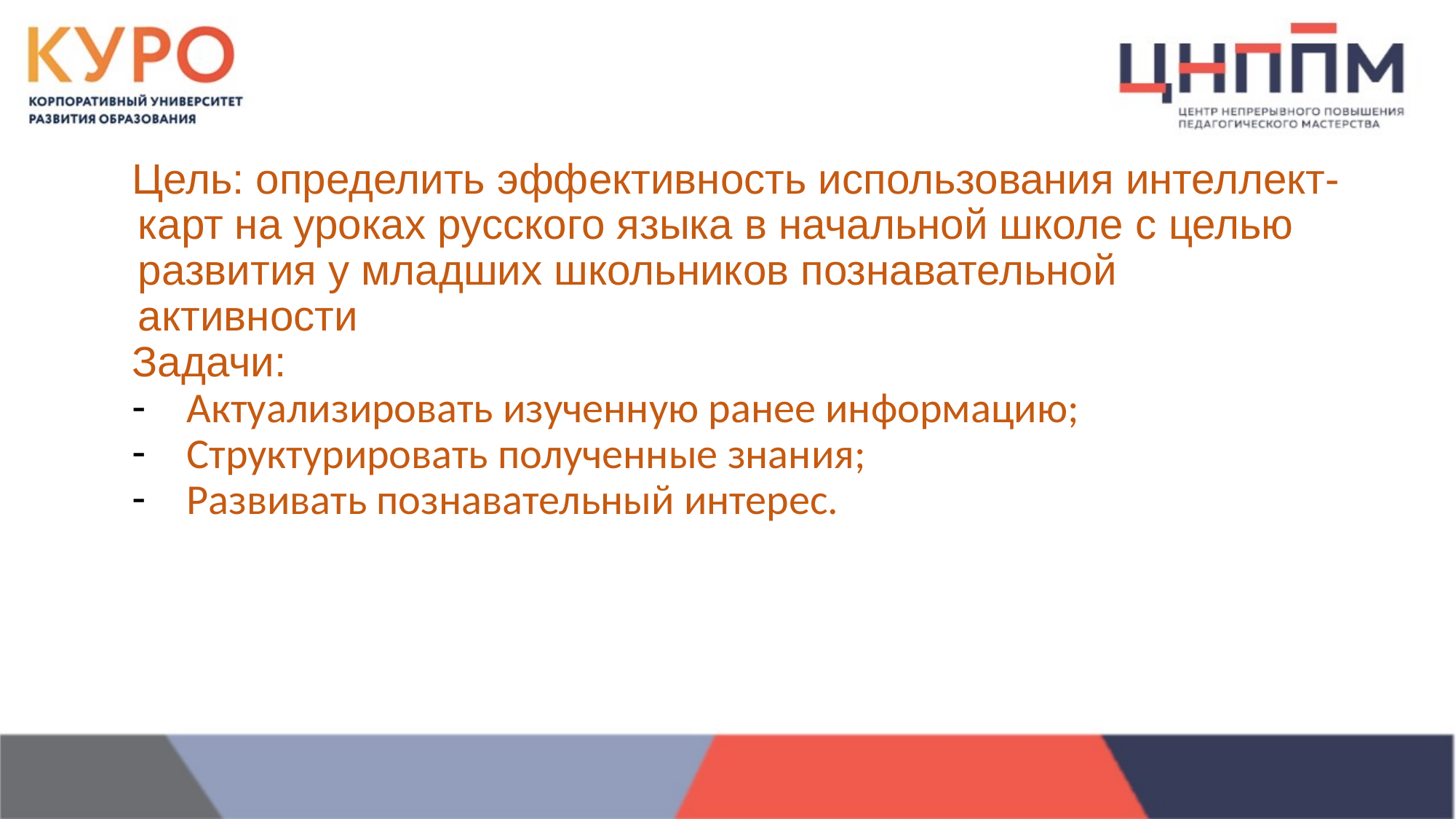

Цель: определить эффективность использования интеллект-карт на уроках русского языка в начальной школе с целью развития у младших школьников познавательной активности
Задачи:
Актуализировать изученную ранее информацию;
Структурировать полученные знания;
Развивать познавательный интерес.